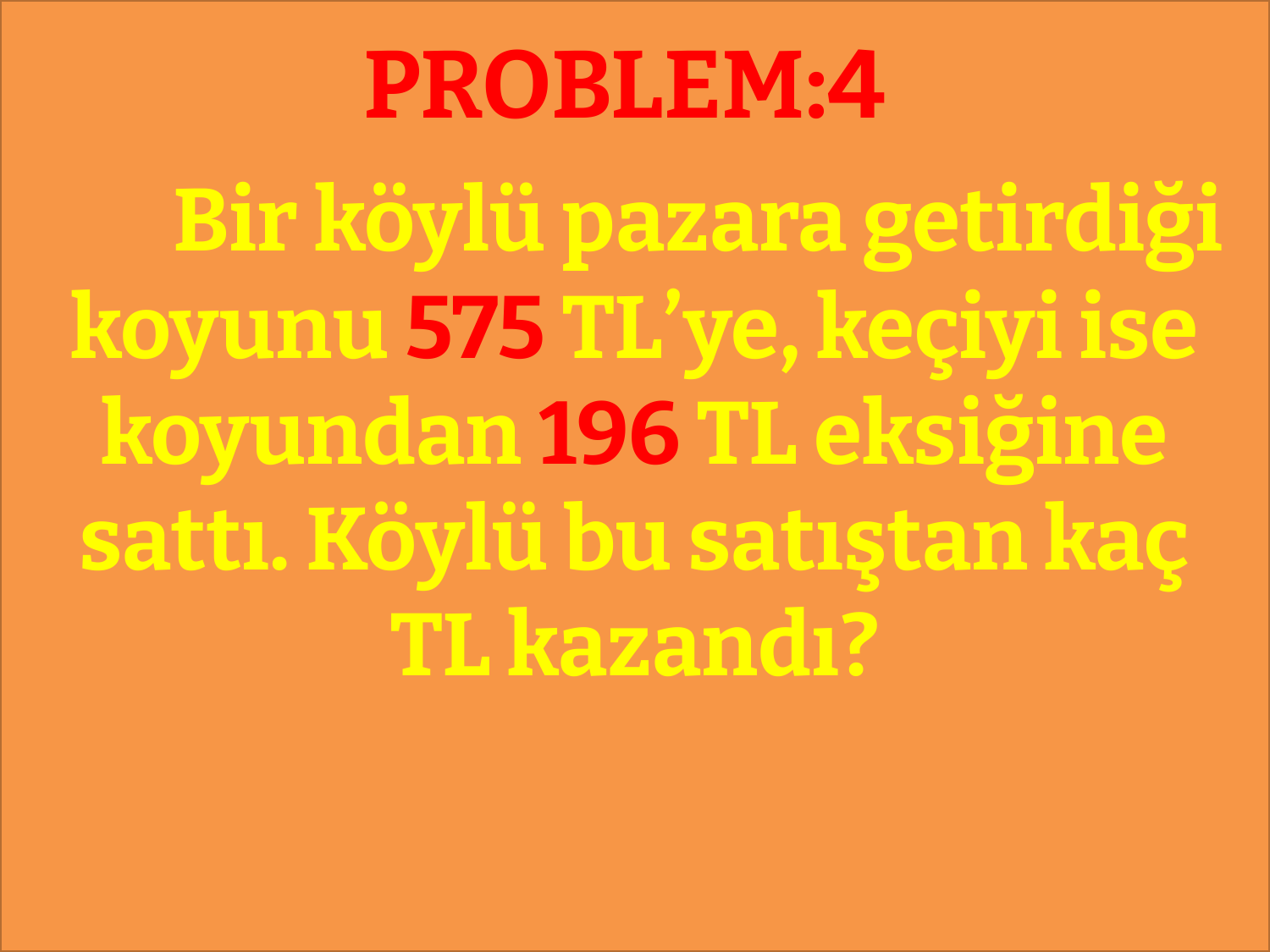

PROBLEM:4
#
 	Bir köylü pazara getirdiği koyunu 575 TL’ye, keçiyi ise koyundan 196 TL eksiğine sattı. Köylü bu satıştan kaç TL kazandı?